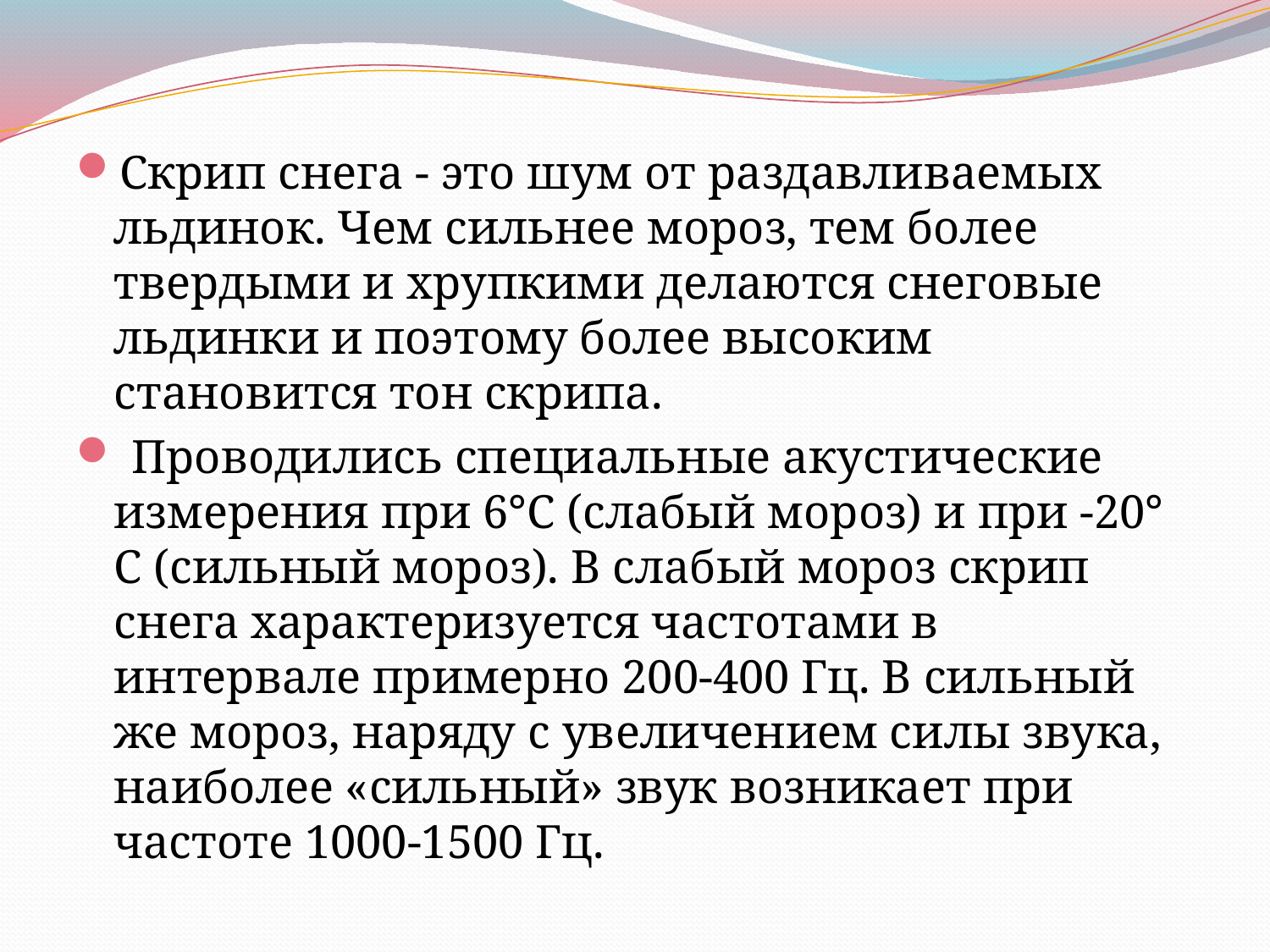

Скрип снега - это шум от раздавливаемых льдинок. Чем сильнее мороз, тем более твердыми и хрупкими делаются снеговые льдинки и поэтому более высоким становится тон скрипа.
 Проводились специальные акустические измерения при 6°С (слабый мороз) и при -20° С (сильный мороз). В слабый мороз скрип снега характеризуется частотами в интервале примерно 200-400 Гц. В сильный же мороз, наряду с увеличением силы звука, наиболее «сильный» звук возникает при частоте 1000-1500 Гц.